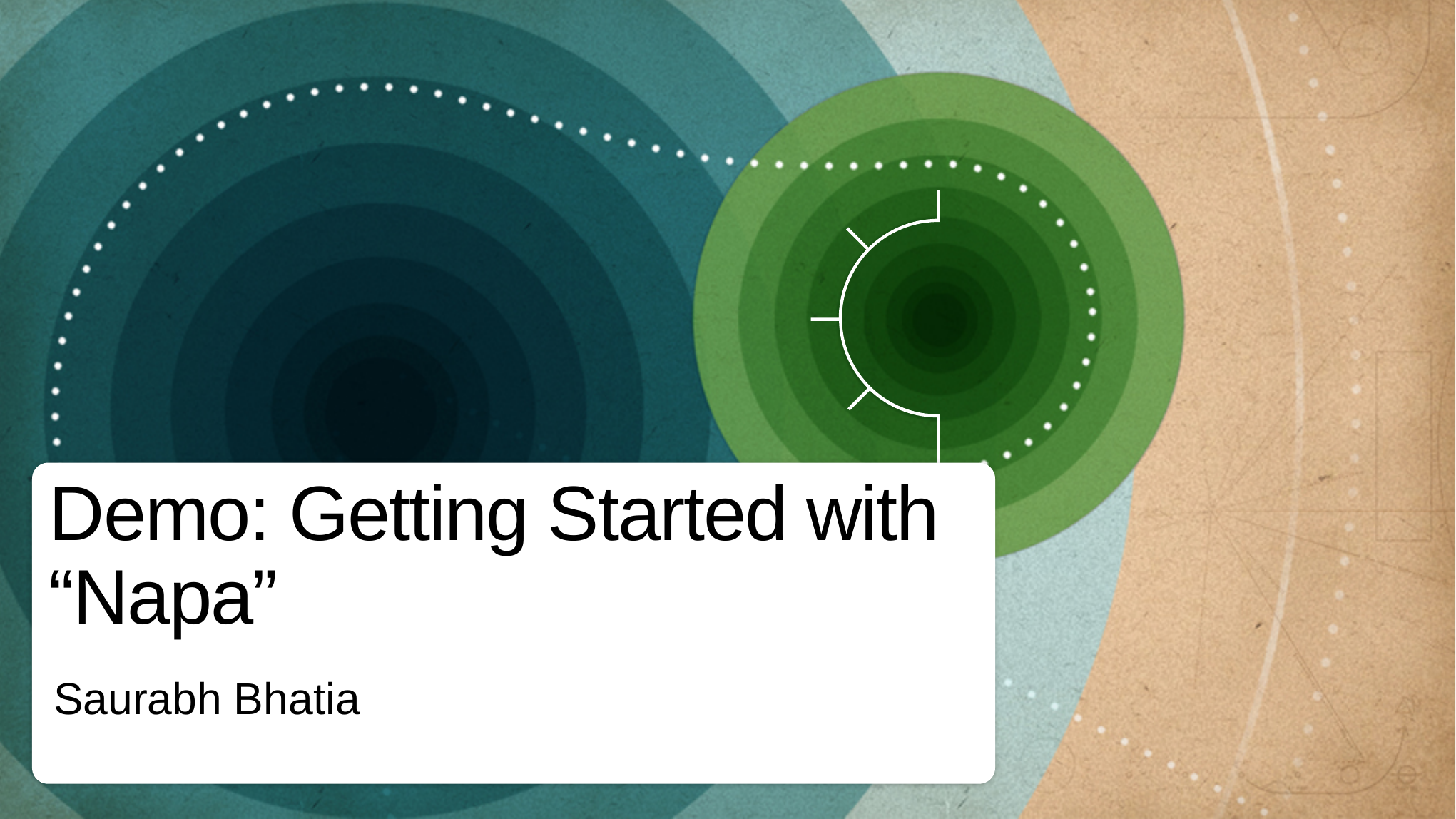

# Demo: Getting Started with “Napa”
Saurabh Bhatia